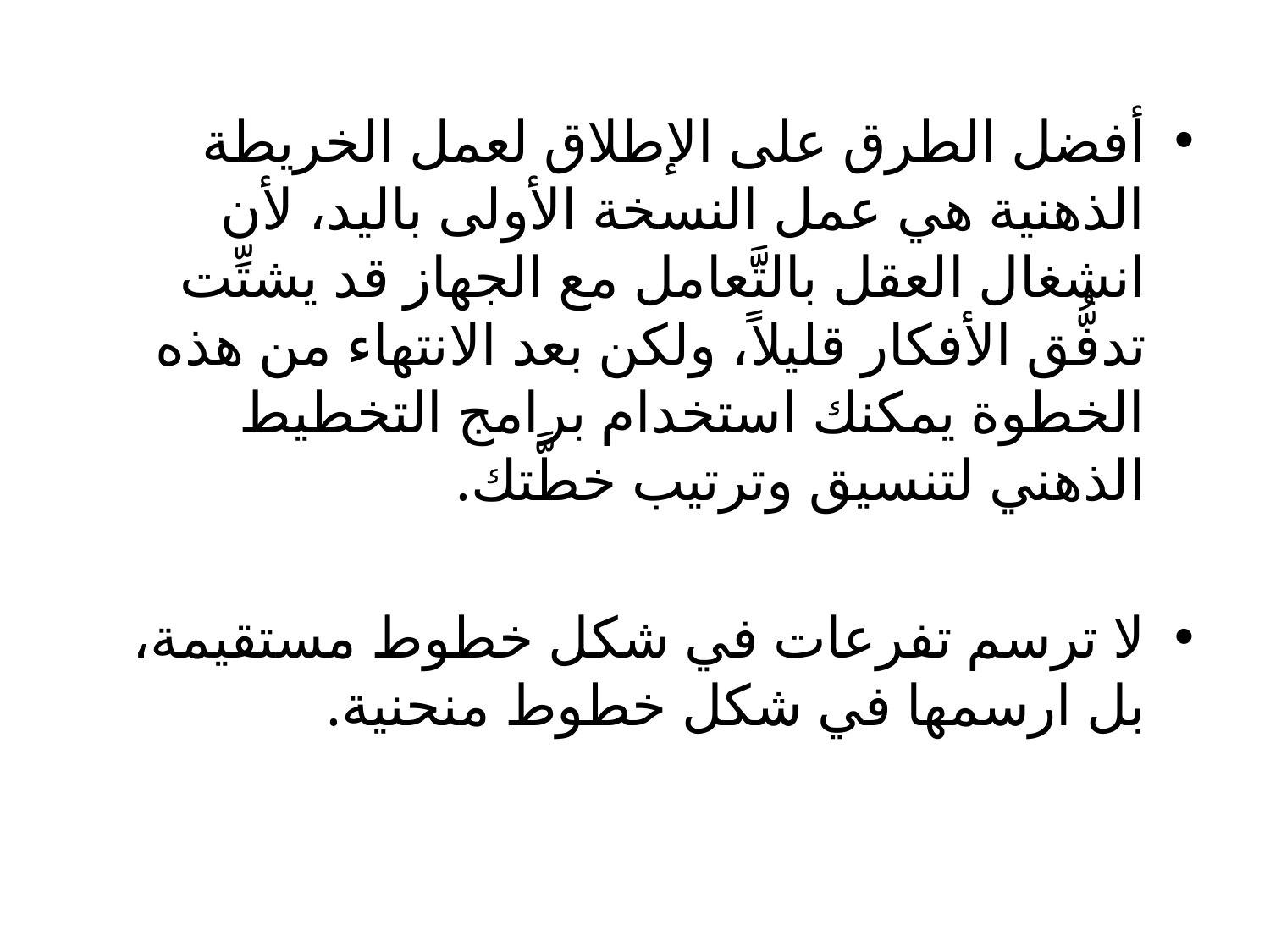

#
أفضل الطرق على الإطلاق لعمل الخريطة الذهنية هي عمل النسخة الأولى باليد، لأن انشغال العقل بالتَّعامل مع الجهاز قد يشتِّت تدفُّق الأفكار قليلاً، ولكن بعد الانتهاء من هذه الخطوة يمكنك استخدام برامج التخطيط الذهني لتنسيق وترتيب خطَّتك.

لا ترسم تفرعات في شكل خطوط مستقيمة، بل ارسمها في شكل خطوط منحنية.